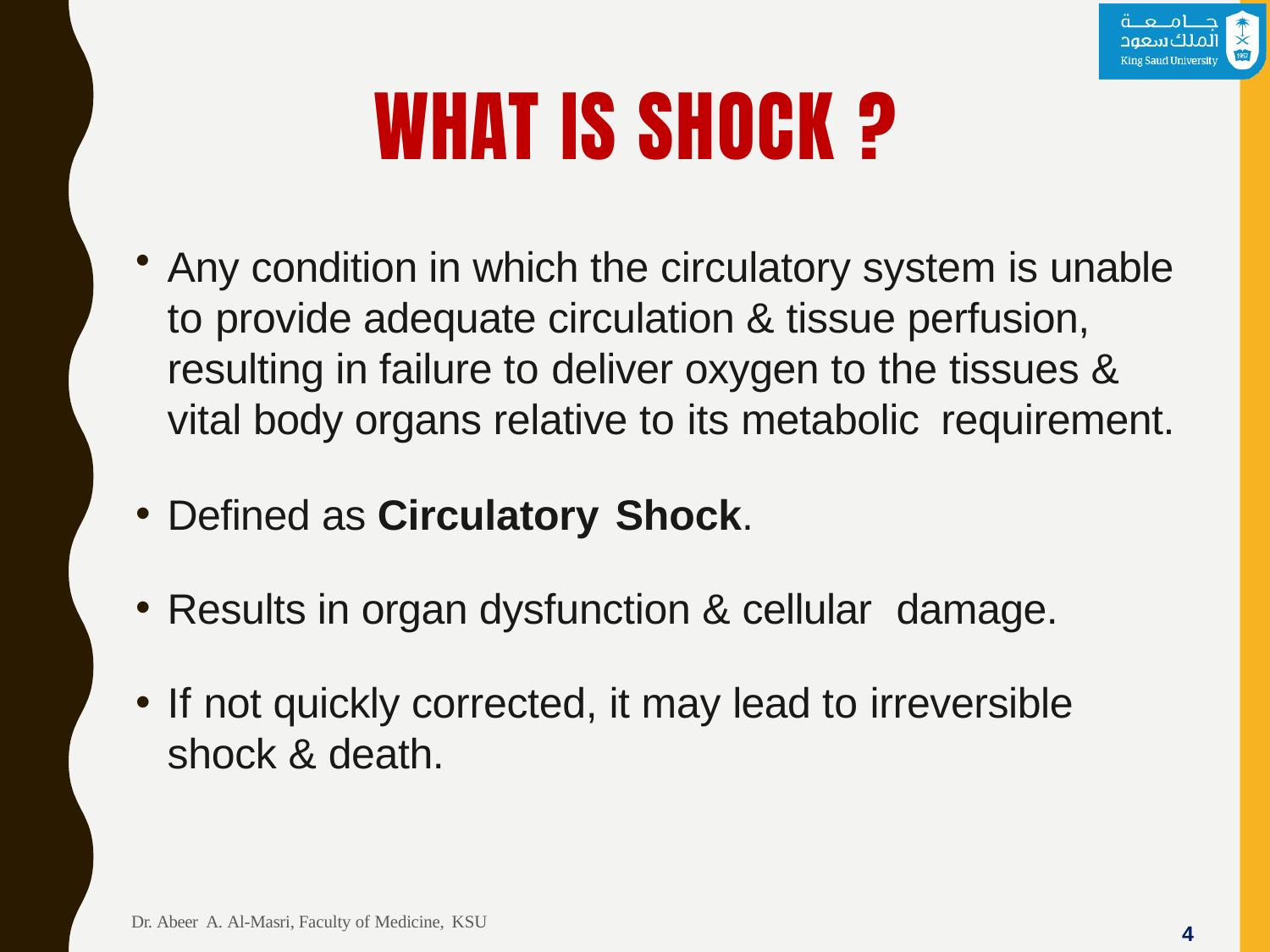

# WHAT IS SHOCK ?
Any condition in which the circulatory system is unable  to provide adequate circulation & tissue perfusion,  resulting in failure to deliver oxygen to the tissues &  vital body organs relative to its metabolic requirement.

Defined as Circulatory Shock.

Results in organ dysfunction & cellular  damage.

If not quickly corrected, it may lead to irreversible  shock & death.
Dr. Abeer  A. Al-Masri, Faculty of Medicine, KSU
4